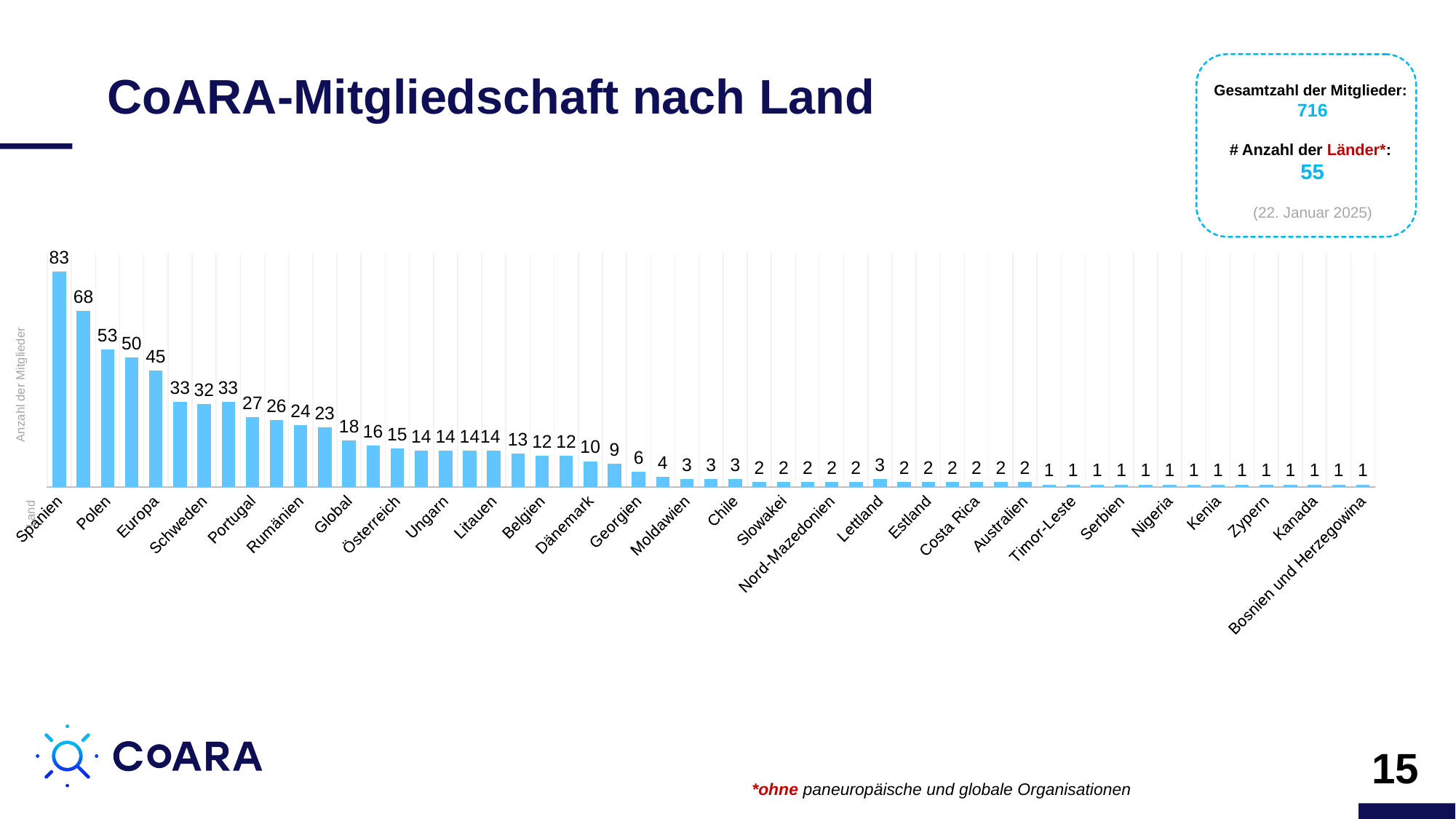

CoARA-Mitgliedschaft nach Land
Gesamtzahl der Mitglieder:
716

# Anzahl der Länder*:
55

(22. Januar 2025)

### Chart

| Category |  |
|---|---|
| Bosnien und Herzegowina | 1.0 |
| Bulgarien  | 1.0 |
| Kanada | 1.0 |
| Kroatien | 1.0 |
| Zypern | 1.0 |
| Griechenland | 1.0 |
| Kenia | 1.0 |
| Kosovo | 1.0 |
| Nigeria | 1.0 |
| Panama | 1.0 |
| Serbien | 1.0 |
| Tansania | 1.0 |
| Timor-Leste | 1.0 |
| Simbabwe | 1.0 |
| Australien | 2.0 |
| Brasilien | 2.0 |
| Costa Rica | 2.0 |
| Andorra | 2.0 |
| Estland | 2.0 |
| Island | 2.0 |
| Lettland | 3.0 |
| Mexiko | 2.0 |
| Nord-Mazedonien | 2.0 |
| Peru | 2.0 |
| Slowakei | 2.0 |
| Tunesien | 2.0 |
| Chile | 3.0 |
| Luxemburg | 3.0 |
| Moldawien | 3.0 |
| Turkiye | 4.0 |
| Georgien | 6.0 |
| Slowenien | 9.0 |
| Dänemark | 10.0 |
| Tschechische Republik | 12.0 |
| Belgien | 12.0 |
| Irland | 13.0 |
| Litauen | 14.0 |
| Schweiz | 14.0 |
| Ungarn | 14.0 |
| Ukraine | 14.0 |
| Österreich | 15.0 |
| Norwegen | 16.0 |
| Global | 18.0 |
| Vereinigtes Königreich | 23.0 |
| Rumänien | 24.0 |
| Niederlande | 26.0 |
| Portugal | 27.0 |
| Deutschland | 33.0 |
| Schweden | 32.0 |
| Finnland | 33.0 |
| Europa | 45.0 |
| Frankreich | 50.0 |
| Polen | 53.0 |
| Italien | 68.0 |
| Spanien | 83.0 |
Anzahl der Mitglieder
Land
15
*ohne paneuropäische und globale Organisationen